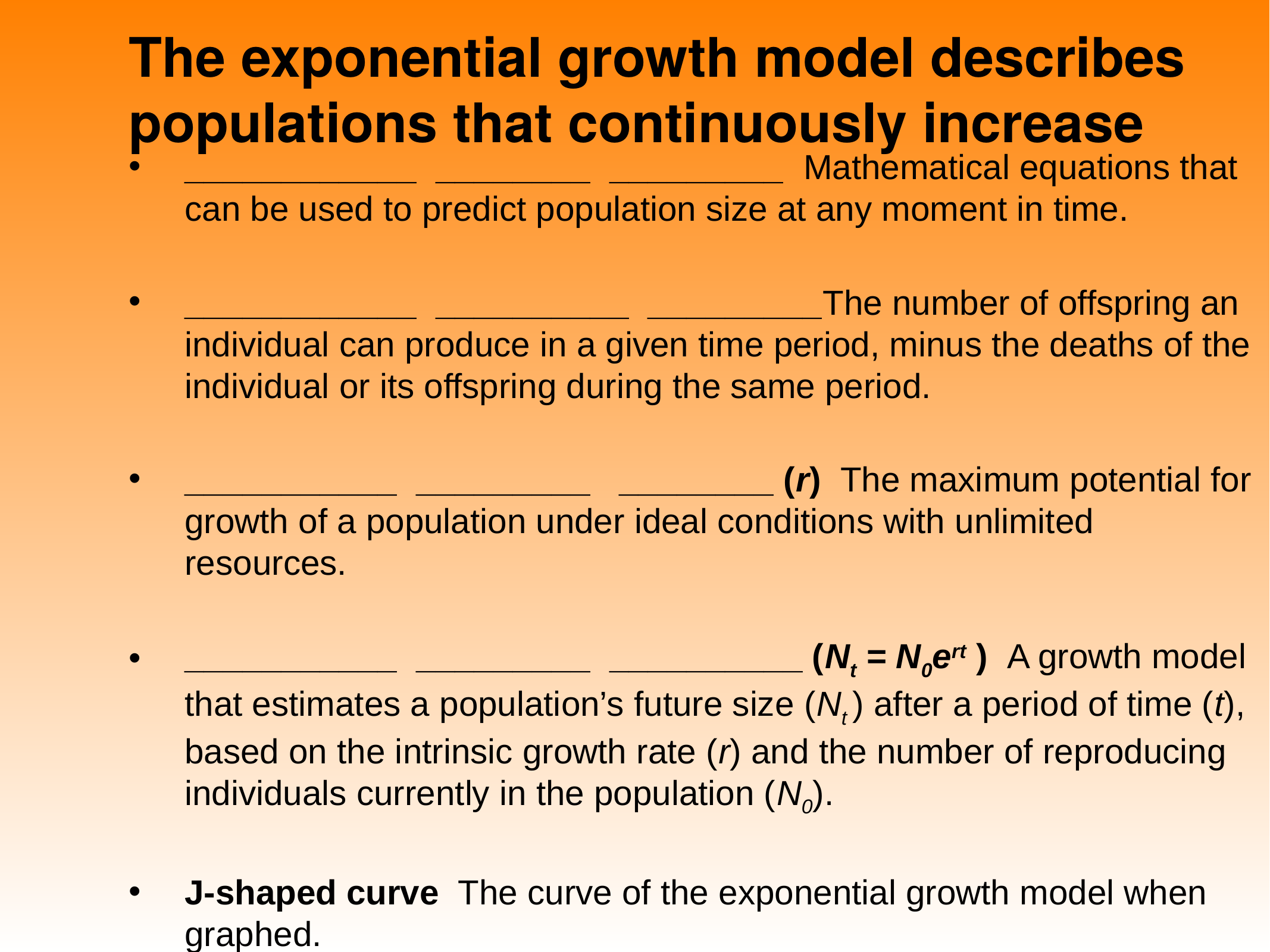

# The exponential growth model describes populations that continuously increase
____________  ________  _________  Mathematical equations that can be used to predict population size at any moment in time.
____________  __________  _________The number of offspring an individual can produce in a given time period, minus the deaths of the individual or its offspring during the same period.
___________  _________   ________ (r)  The maximum potential for growth of a population under ideal conditions with unlimited resources.
___________  _________  __________ (Nt = N0ert )  A growth model that estimates a population’s future size (Nt ) after a period of time (t), based on the intrinsic growth rate (r) and the number of reproducing individuals currently in the population (N0).
J-shaped curve  The curve of the exponential growth model when graphed.